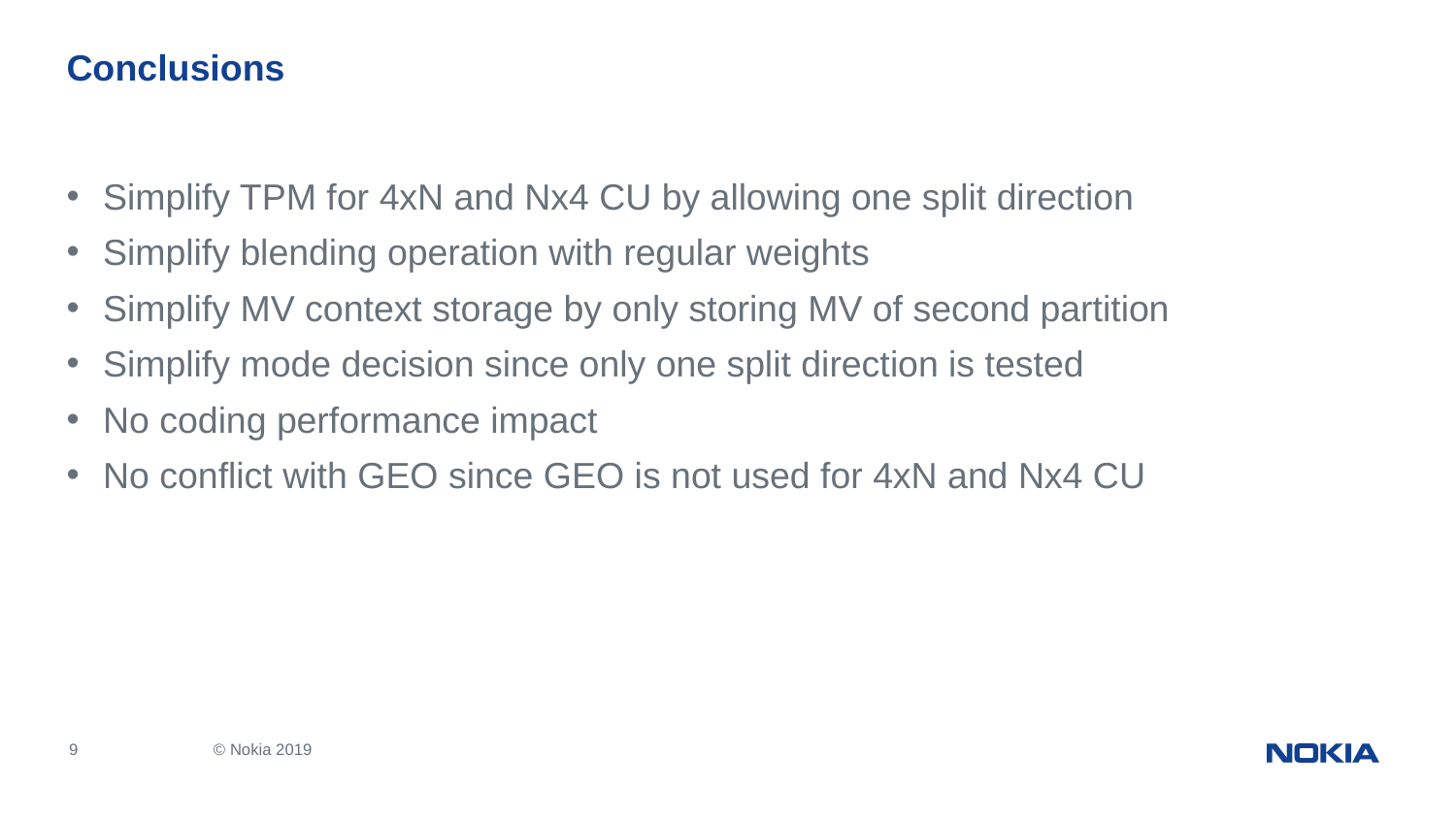

# Conclusions

Simplify TPM for 4xN and Nx4 CU by allowing one split direction
Simplify blending operation with regular weights
Simplify MV context storage by only storing MV of second partition
Simplify mode decision since only one split direction is tested
No coding performance impact
No conflict with GEO since GEO is not used for 4xN and Nx4 CU